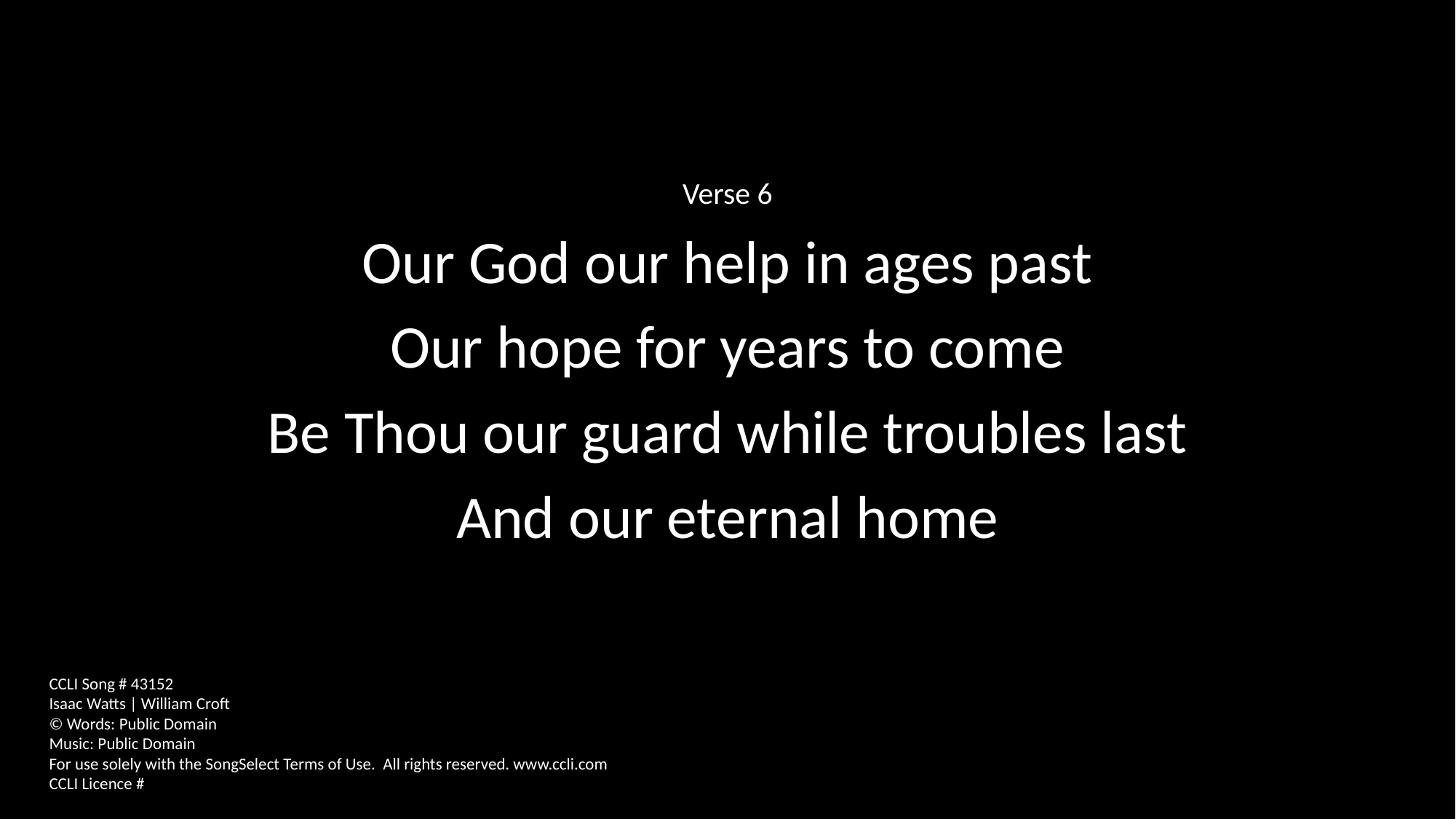

Verse 6
Our God our help in ages past
Our hope for years to come
Be Thou our guard while troubles last
And our eternal home
CCLI Song # 43152
Isaac Watts | William Croft
© Words: Public Domain
Music: Public Domain
For use solely with the SongSelect Terms of Use.  All rights reserved. www.ccli.com
CCLI Licence #